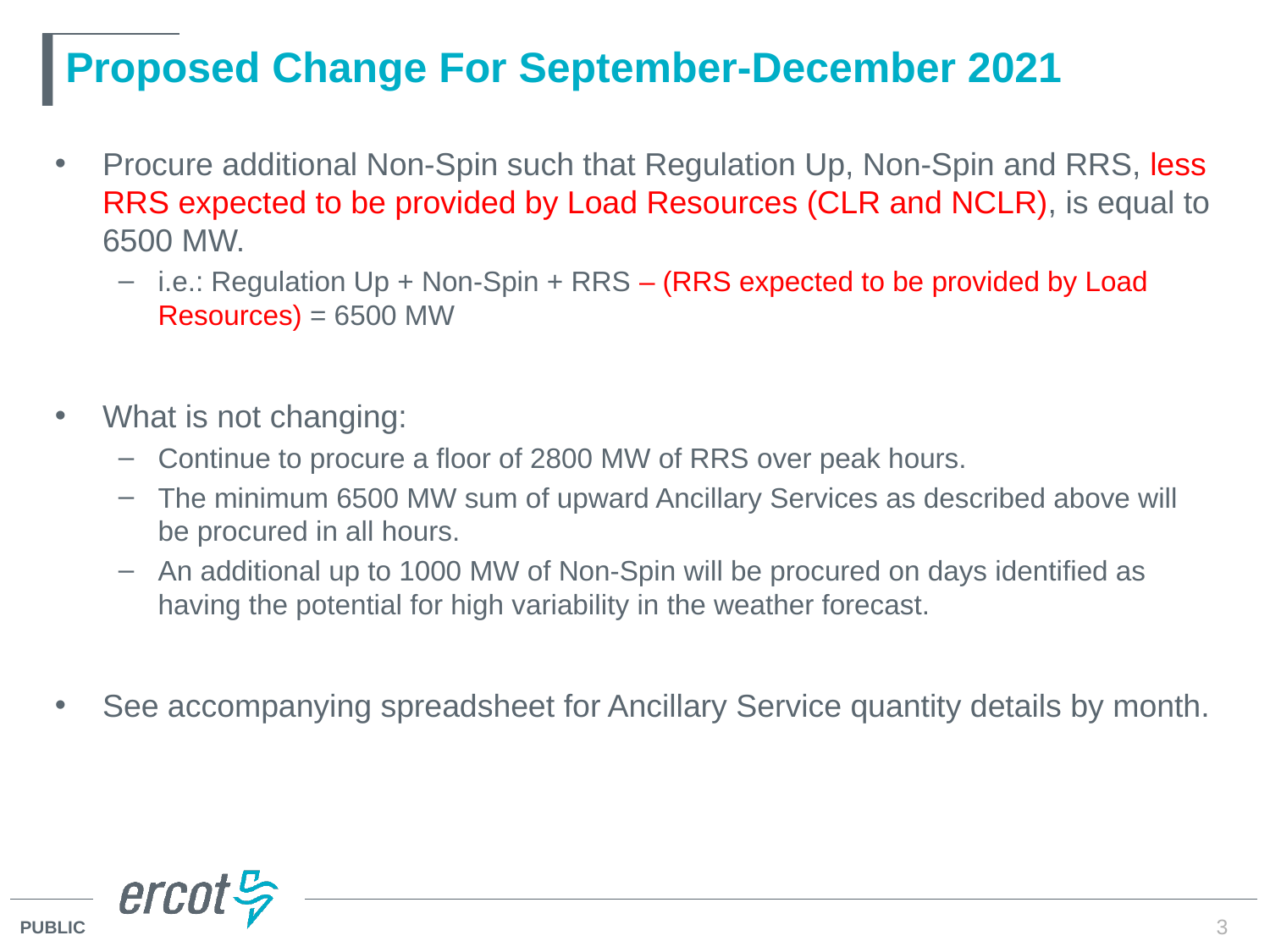

# Proposed Change For September-December 2021
Procure additional Non-Spin such that Regulation Up, Non-Spin and RRS, less RRS expected to be provided by Load Resources (CLR and NCLR), is equal to 6500 MW.
i.e.: Regulation Up + Non-Spin + RRS – (RRS expected to be provided by Load Resources) = 6500 MW

What is not changing:
Continue to procure a floor of 2800 MW of RRS over peak hours.
The minimum 6500 MW sum of upward Ancillary Services as described above will be procured in all hours.
An additional up to 1000 MW of Non-Spin will be procured on days identified as having the potential for high variability in the weather forecast.

See accompanying spreadsheet for Ancillary Service quantity details by month.
3